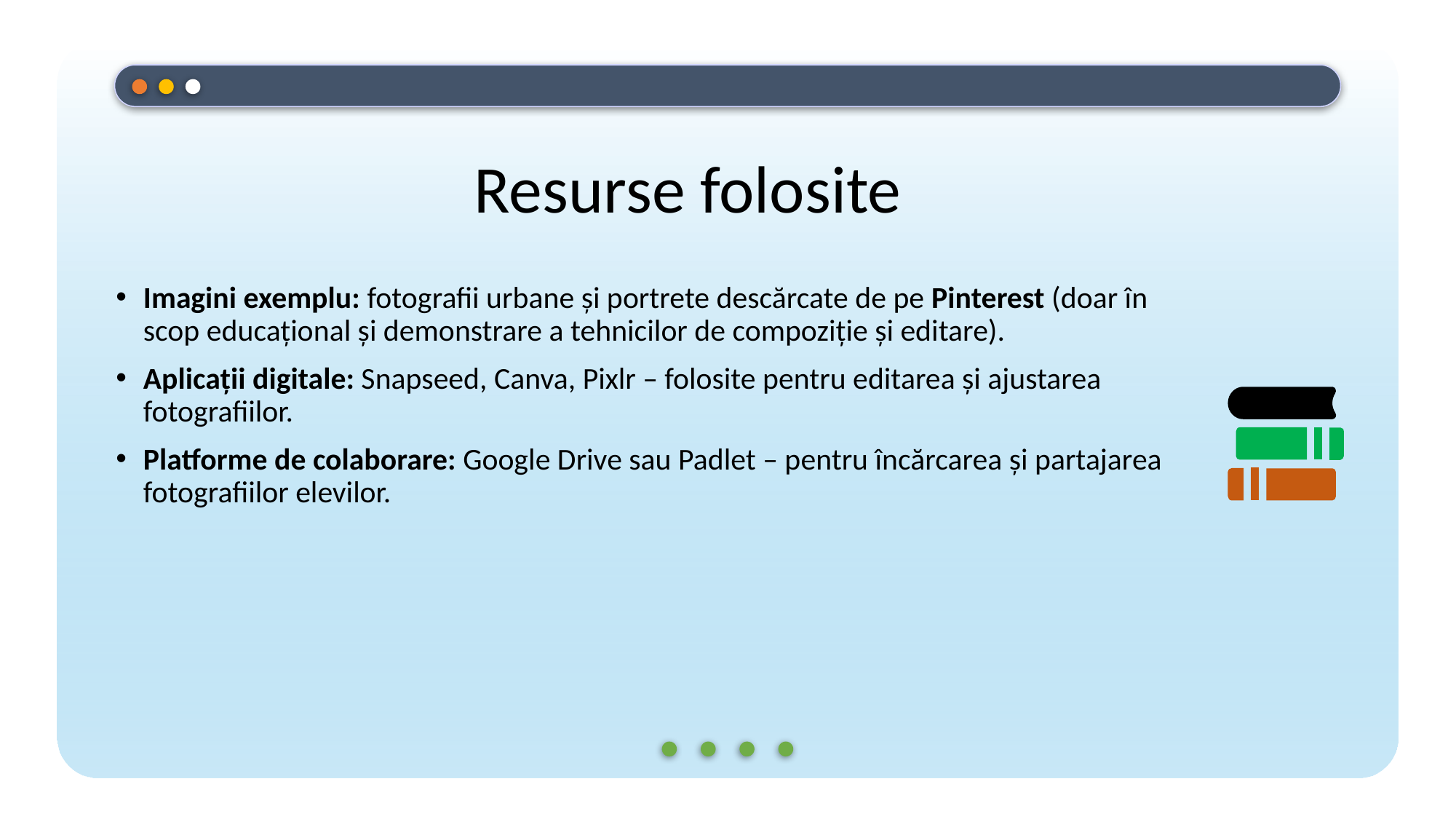

# Resurse folosite

Imagini exemplu: fotografii urbane și portrete descărcate de pe Pinterest (doar în scop educațional și demonstrare a tehnicilor de compoziție și editare).
Aplicații digitale: Snapseed, Canva, Pixlr – folosite pentru editarea și ajustarea fotografiilor.
Platforme de colaborare: Google Drive sau Padlet – pentru încărcarea și partajarea fotografiilor elevilor.